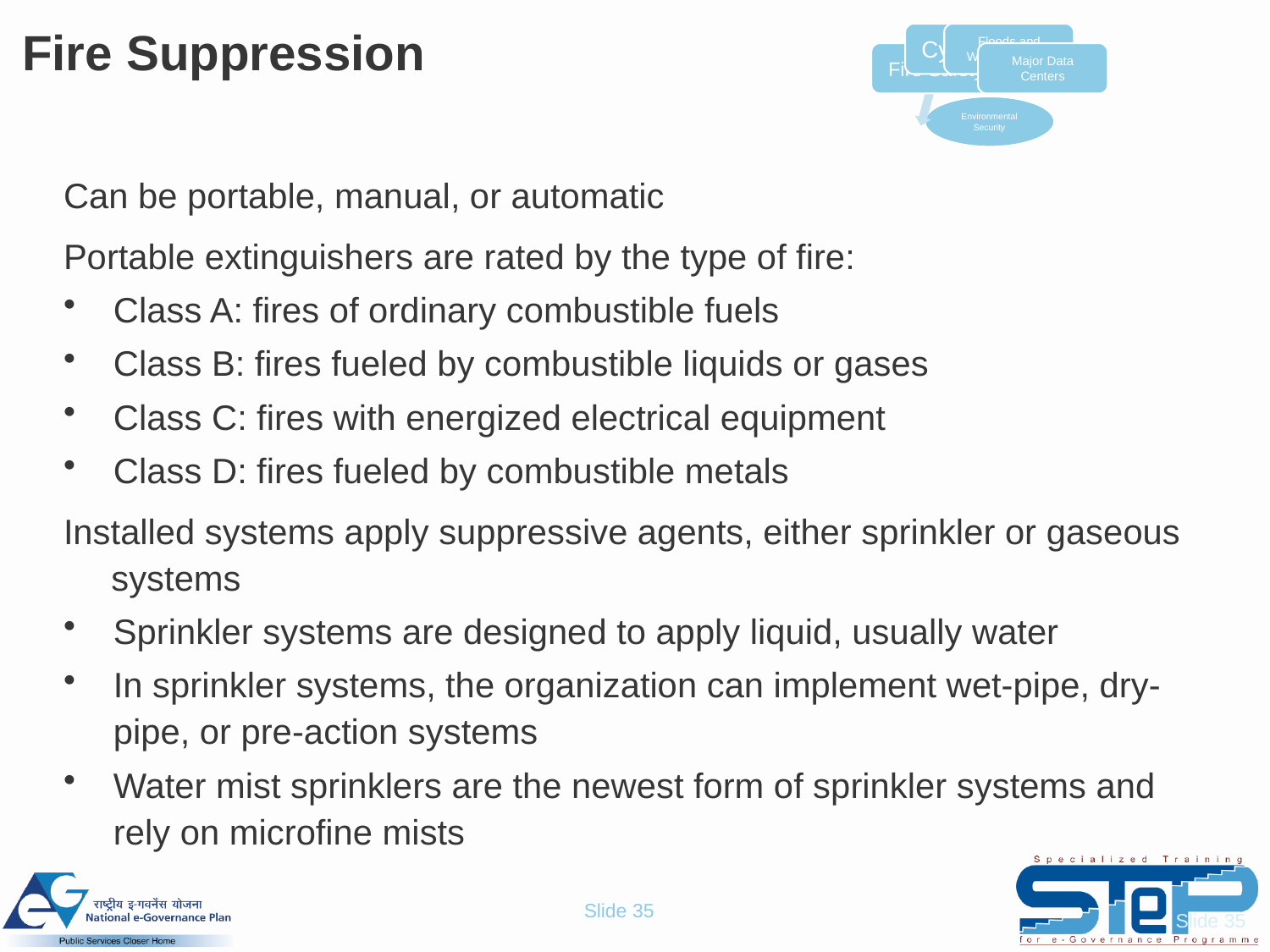

# Fire Suppression
Environmental Security
Fire Safety
Cyclones
Can be portable, manual, or automatic
Portable extinguishers are rated by the type of fire:
Class A: fires of ordinary combustible fuels
Class B: fires fueled by combustible liquids or gases
Class C: fires with energized electrical equipment
Class D: fires fueled by combustible metals
Installed systems apply suppressive agents, either sprinkler or gaseous systems
Sprinkler systems are designed to apply liquid, usually water
In sprinkler systems, the organization can implement wet-pipe, dry-pipe, or pre-action systems
Water mist sprinklers are the newest form of sprinkler systems and rely on microfine mists
 Slide 35